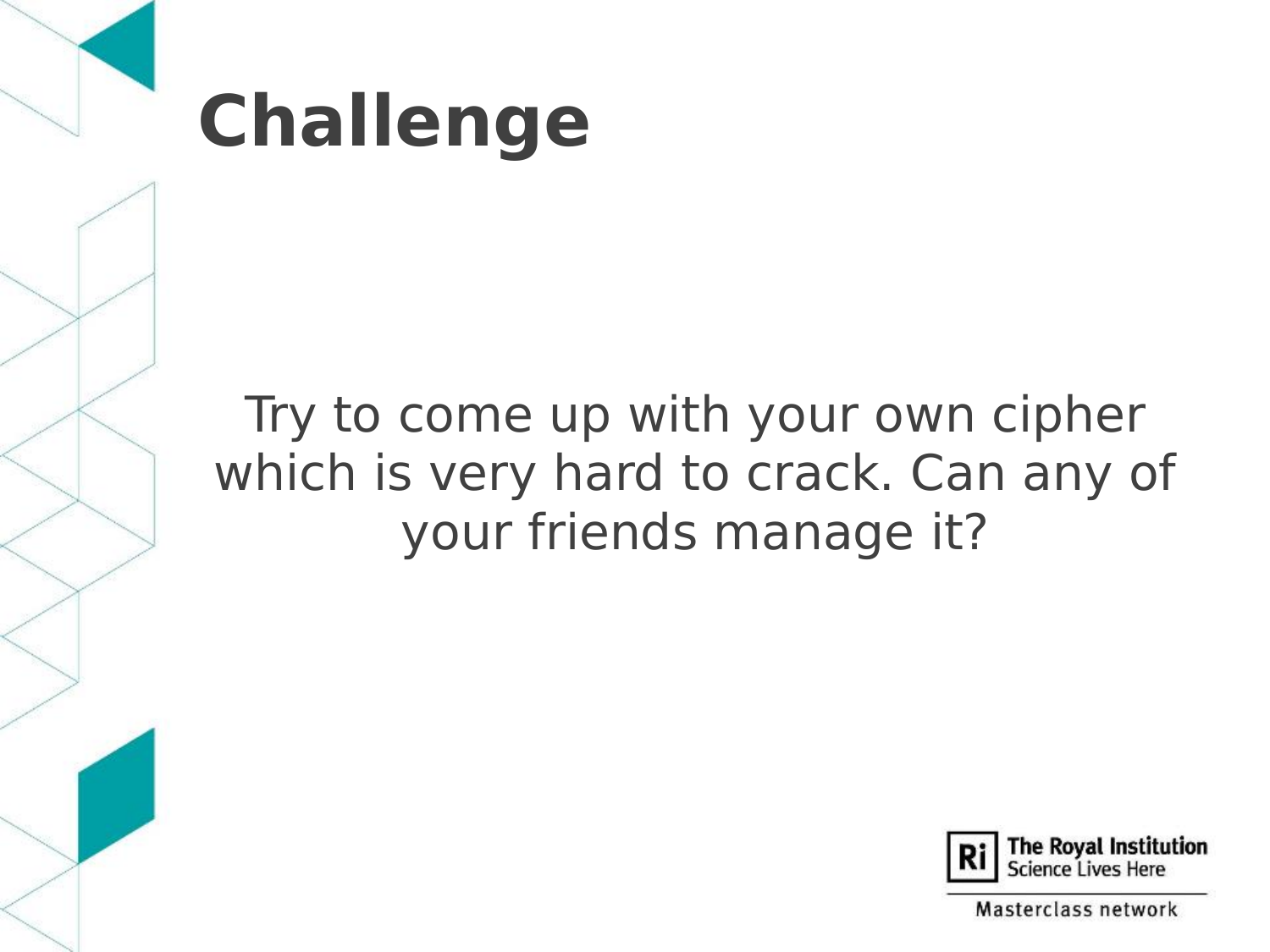

# Challenge
Try to come up with your own cipher which is very hard to crack. Can any of your friends manage it?